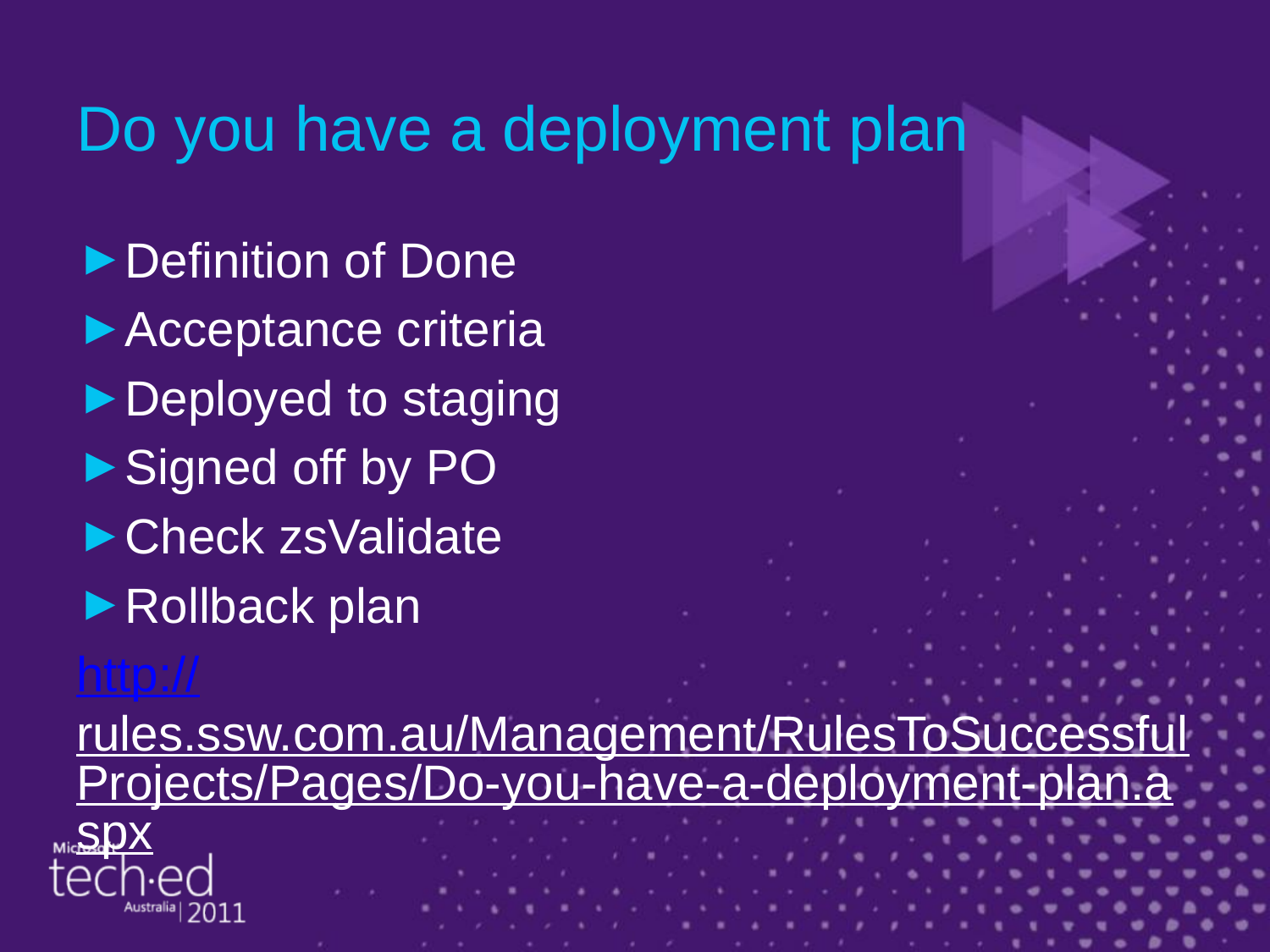

# Do you have a deployment plan
Definition of Done
Acceptance criteria
Deployed to staging
Signed off by PO
Check zsValidate
Rollback plan
http://rules.ssw.com.au/Management/RulesToSuccessfulProjects/Pages/Do-you-have-a-deployment-plan.aspx